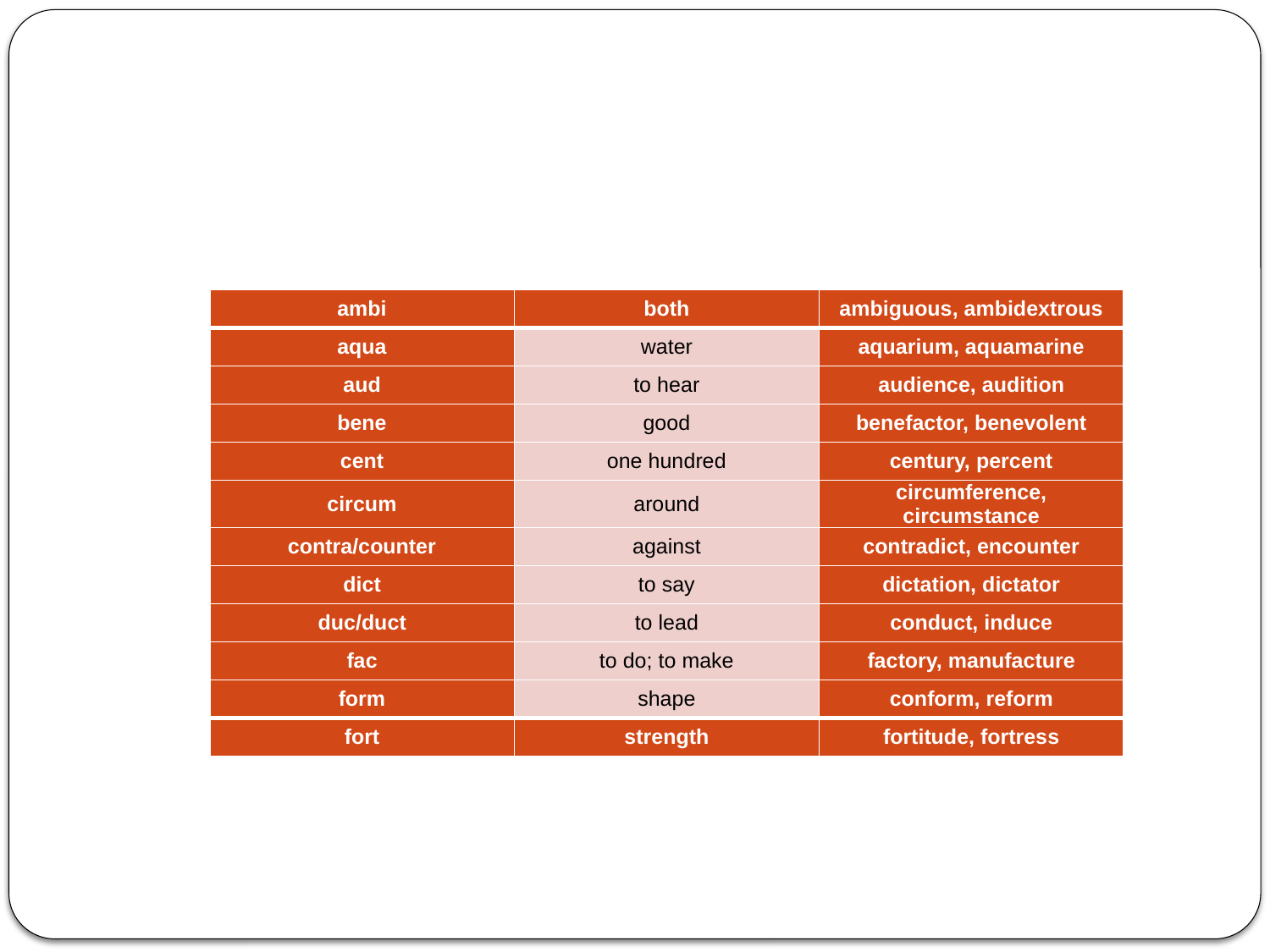

#
| ambi | both | ambiguous, ambidextrous |
| --- | --- | --- |
| aqua | water | aquarium, aquamarine |
| aud | to hear | audience, audition |
| bene | good | benefactor, benevolent |
| cent | one hundred | century, percent |
| circum | around | circumference, circumstance |
| contra/counter | against | contradict, encounter |
| dict | to say | dictation, dictator |
| duc/duct | to lead | conduct, induce |
| fac | to do; to make | factory, manufacture |
| form | shape | conform, reform |
| fort | strength | fortitude, fortress |